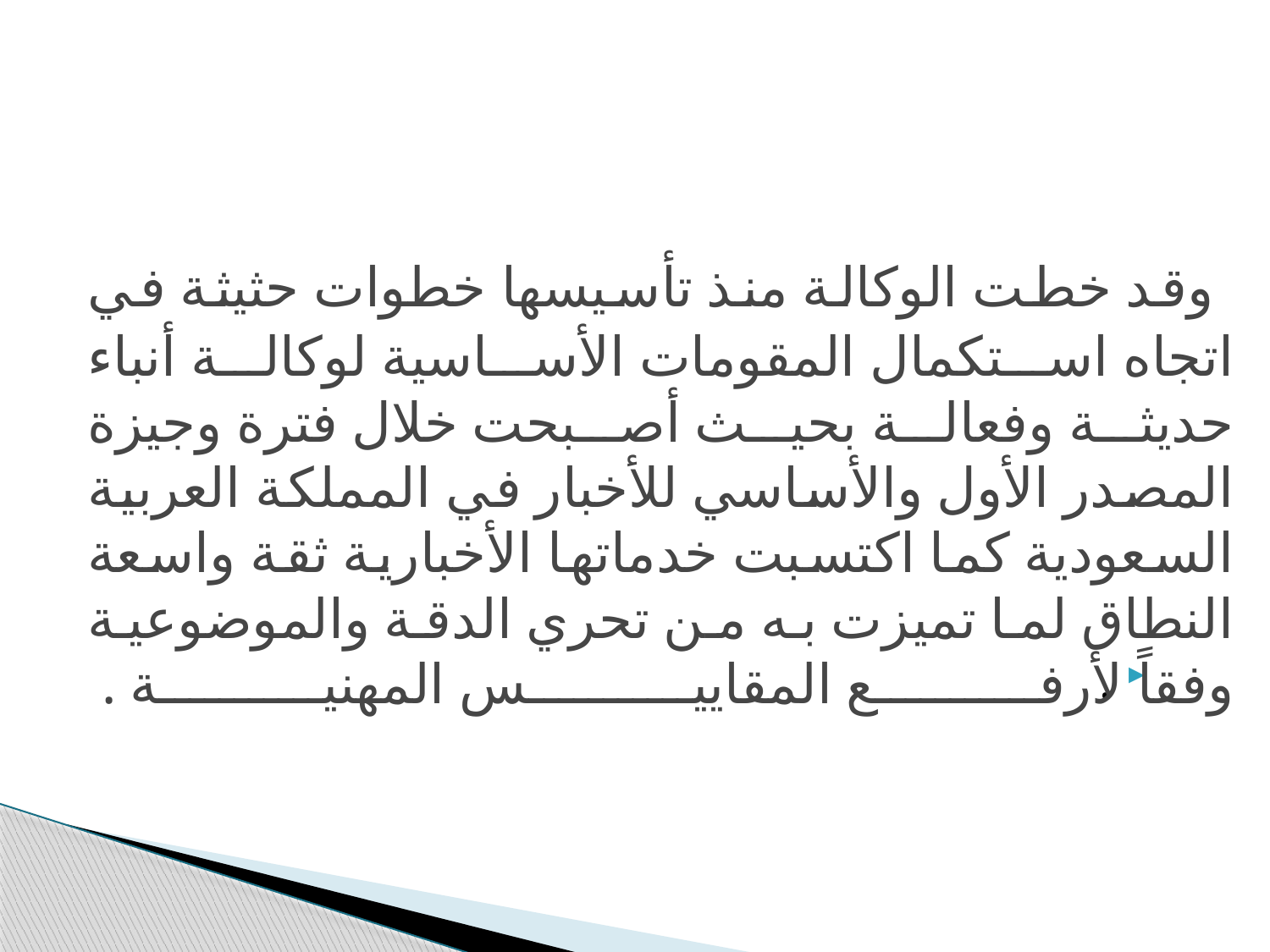

# وقد خطت الوكالة منذ تأسيسها خطوات حثيثة في اتجاه استكمال المقومات الأساسية لوكالة أنباء حديثة وفعالة بحيث أصبحت خلال فترة وجيزة المصدر الأول والأساسي للأخبار في المملكة العربية السعودية كما اكتسبت خدماتها الأخبارية ثقة واسعة النطاق لما تميزت به من تحري الدقة والموضوعية وفقاً لأرفع المقاييس المهنية .

.